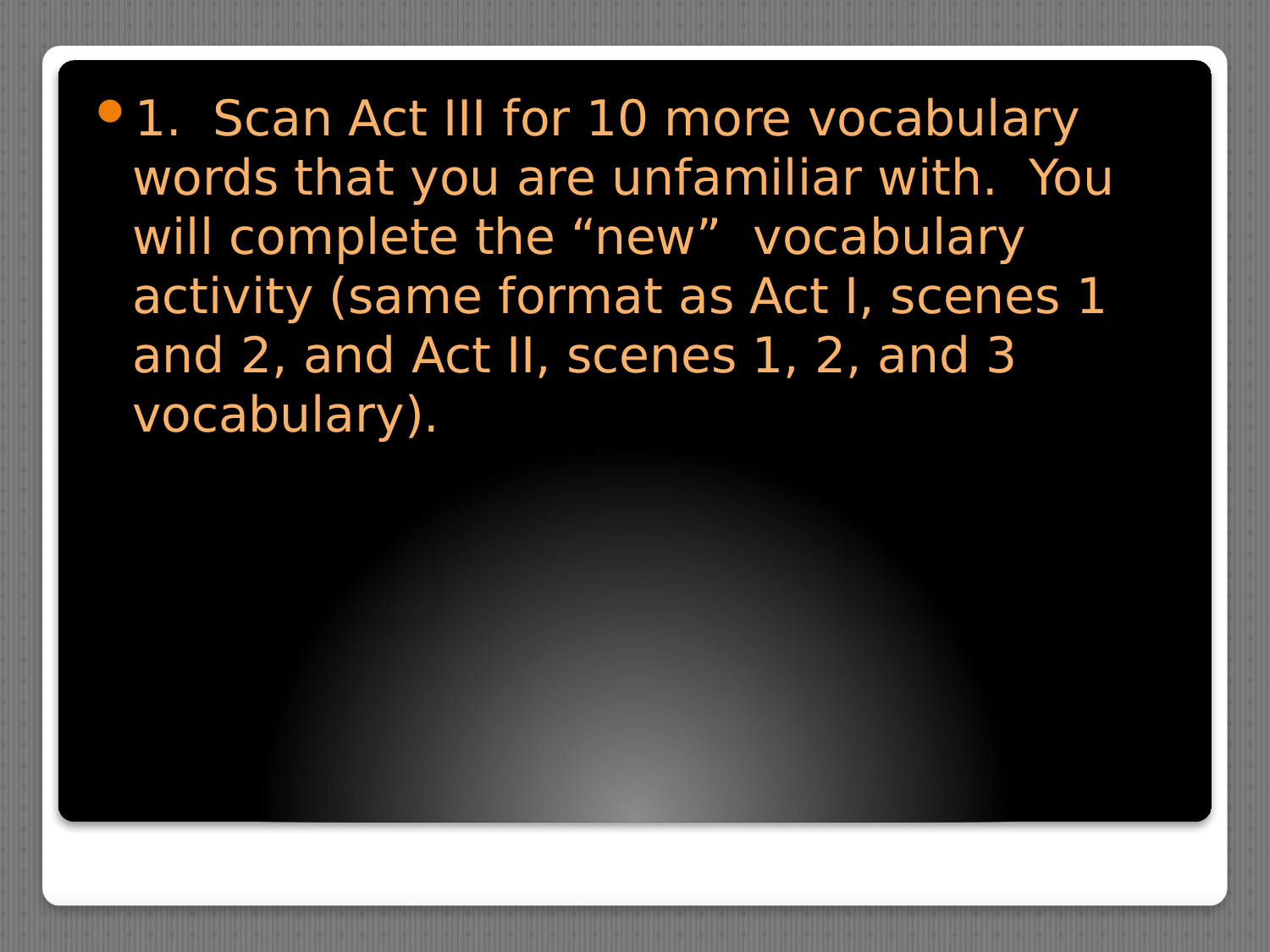

1.  Scan Act III for 10 more vocabulary words that you are unfamiliar with.  You will complete the “new”  vocabulary activity (same format as Act I, scenes 1 and 2, and Act II, scenes 1, 2, and 3 vocabulary).

#